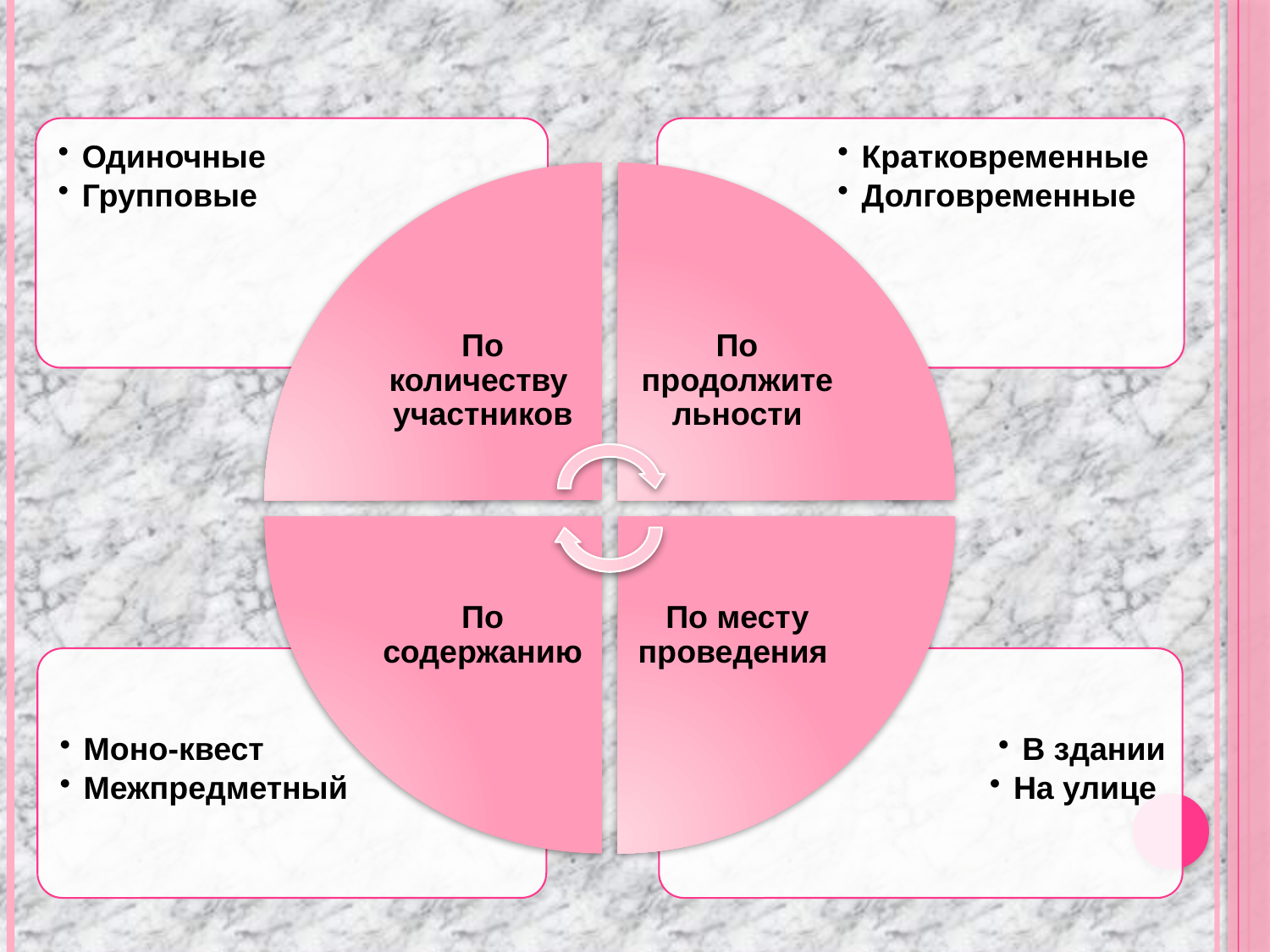

#
В здании
На улице
Моно-квест
Межпредметный
Кратковременные
Долговременные

Одиночные
Групповые
По количеству  участников
По продолжительности
По месту проведения
По содержанию